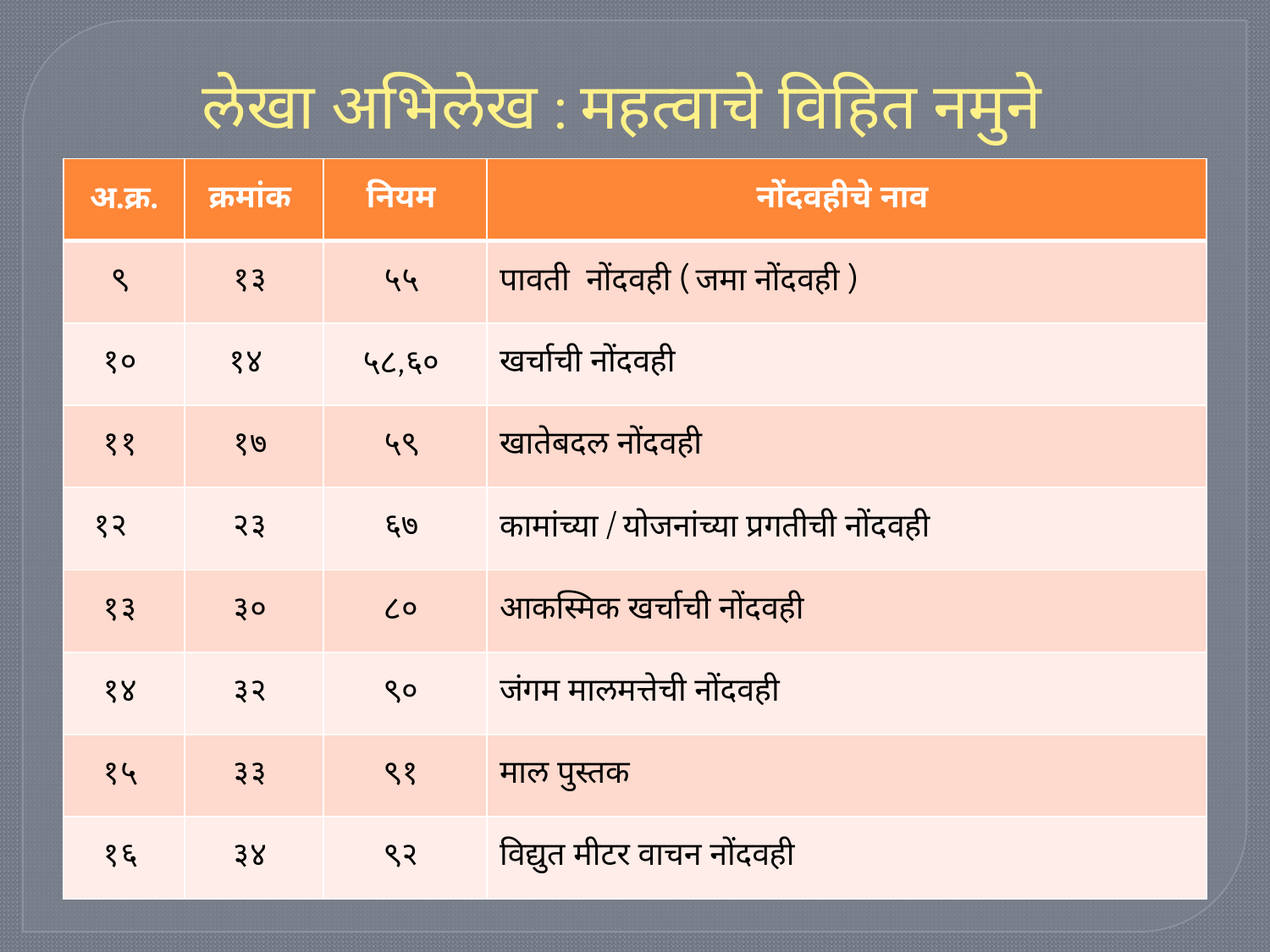

# लेखा अभिलेख : महत्वाचे विहित नमुने
| अ.क्र. | क्रमांक | नियम | नोंदवहीचे नाव |
| --- | --- | --- | --- |
| ९ | १३ | ५५ | पावती नोंदवही ( जमा नोंदवही ) |
| १० | १४ | ५८,६० | खर्चाची नोंदवही |
| ११ | १७ | ५९ | खातेबदल नोंदवही |
| १२ | २३ | ६७ | कामांच्या / योजनांच्या प्रगतीची नोंदवही |
| १३ | ३० | ८० | आकस्मिक खर्चाची नोंदवही |
| १४ | ३२ | ९० | जंगम मालमत्तेची नोंदवही |
| १५ | ३३ | ९१ | माल पुस्तक |
| १६ | ३४ | ९२ | विद्युत मीटर वाचन नोंदवही |